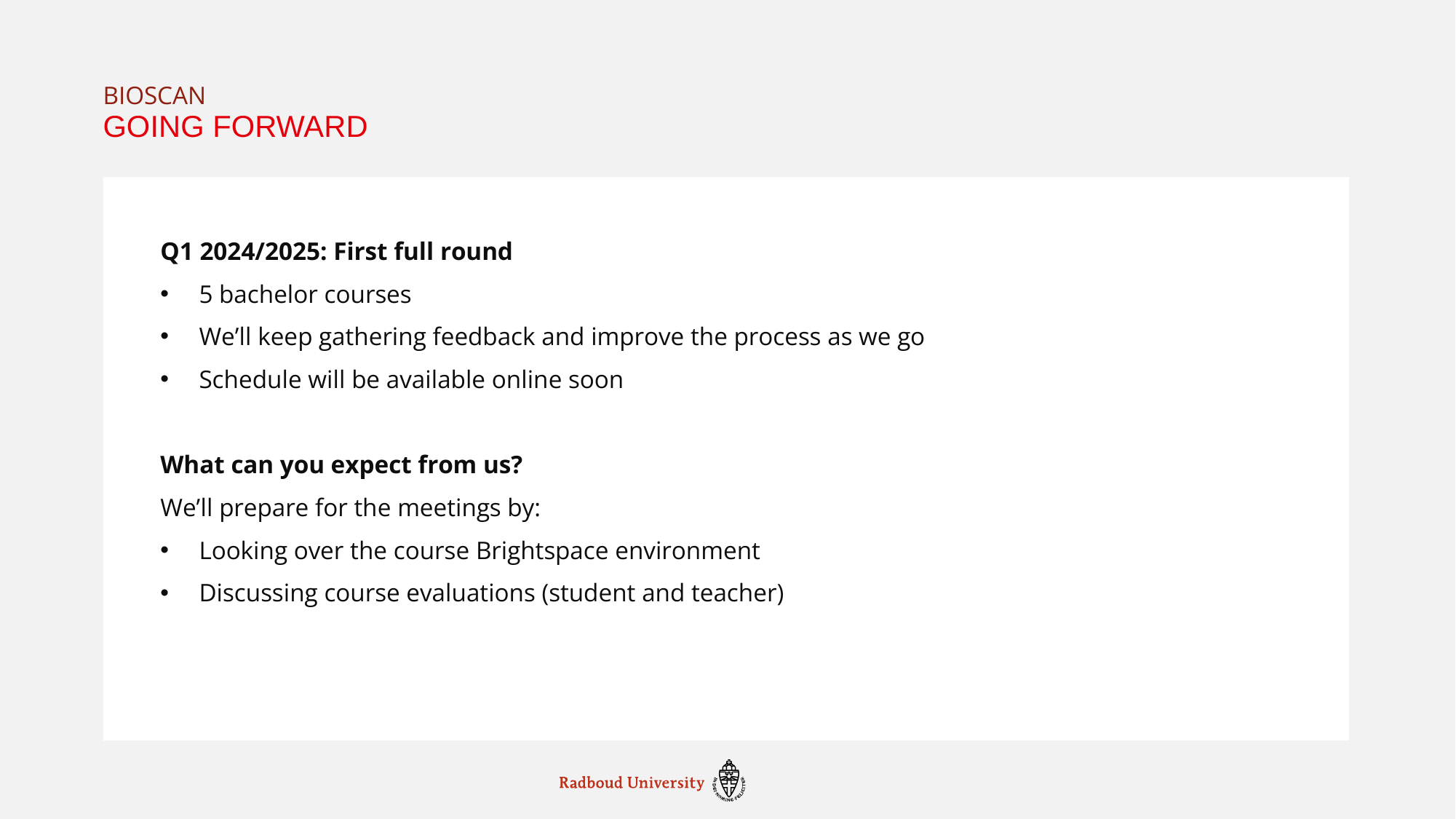

bioscan
# Going forward
Q1 2024/2025: First full round
5 bachelor courses
We’ll keep gathering feedback and improve the process as we go
Schedule will be available online soon

What can you expect from us?
We’ll prepare for the meetings by:
Looking over the course Brightspace environment
Discussing course evaluations (student and teacher)